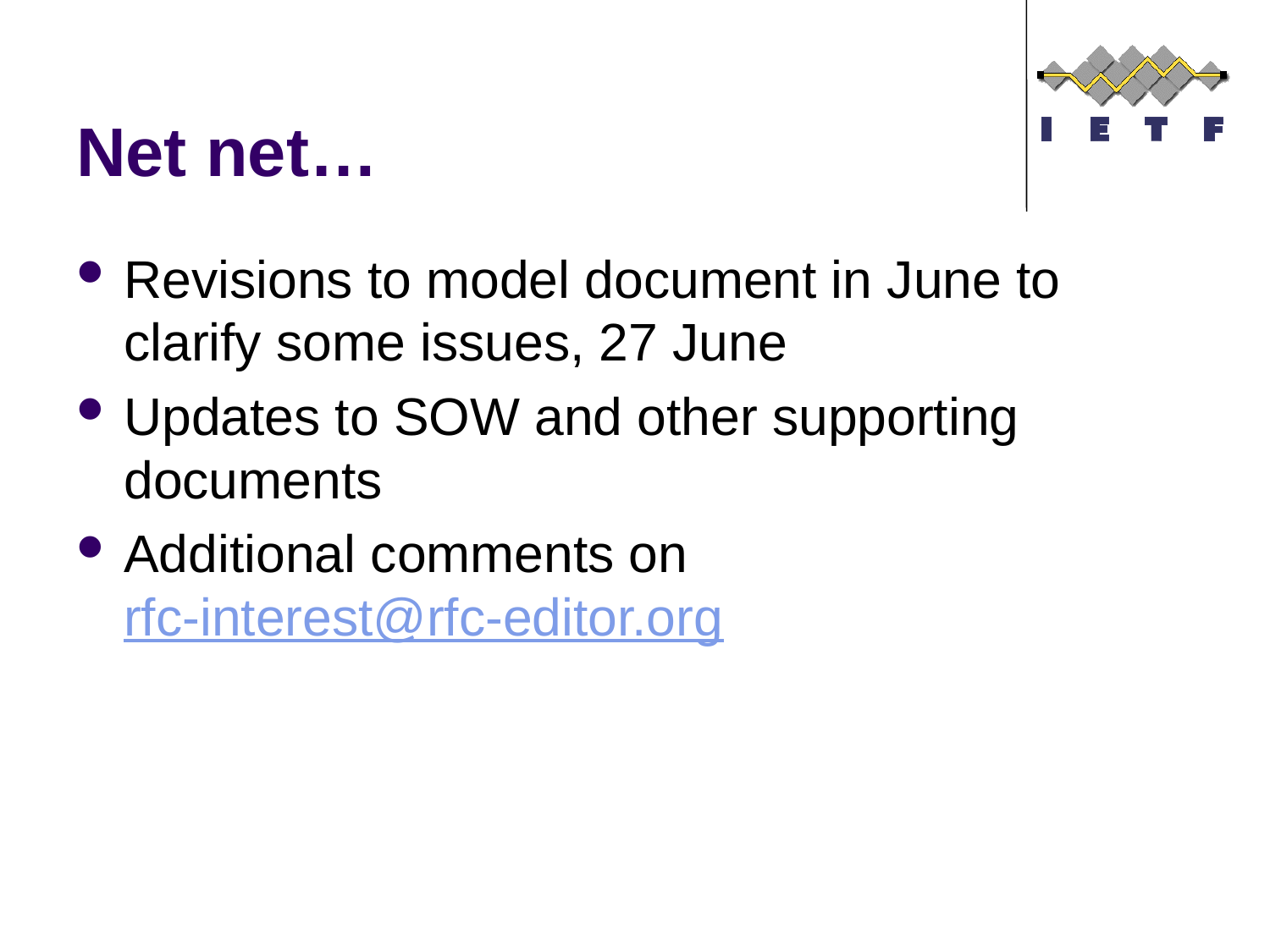

# Net net…
Revisions to model document in June to clarify some issues, 27 June
Updates to SOW and other supporting documents
Additional comments on rfc-interest@rfc-editor.org